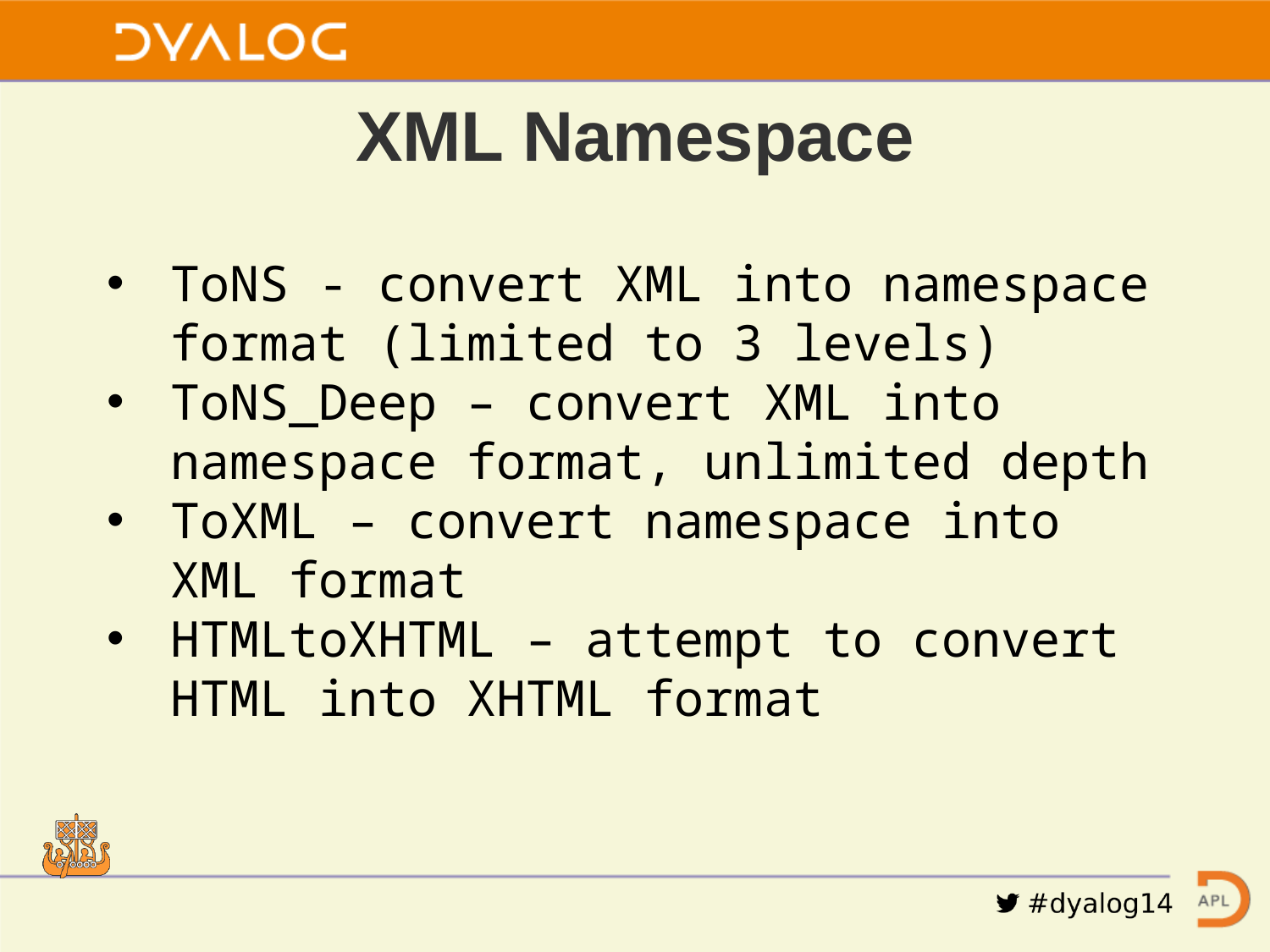

# XML Namespace
ToNS - convert XML into namespace format (limited to 3 levels)
ToNS_Deep – convert XML into namespace format, unlimited depth
ToXML – convert namespace into XML format
HTMLtoXHTML – attempt to convert HTML into XHTML format